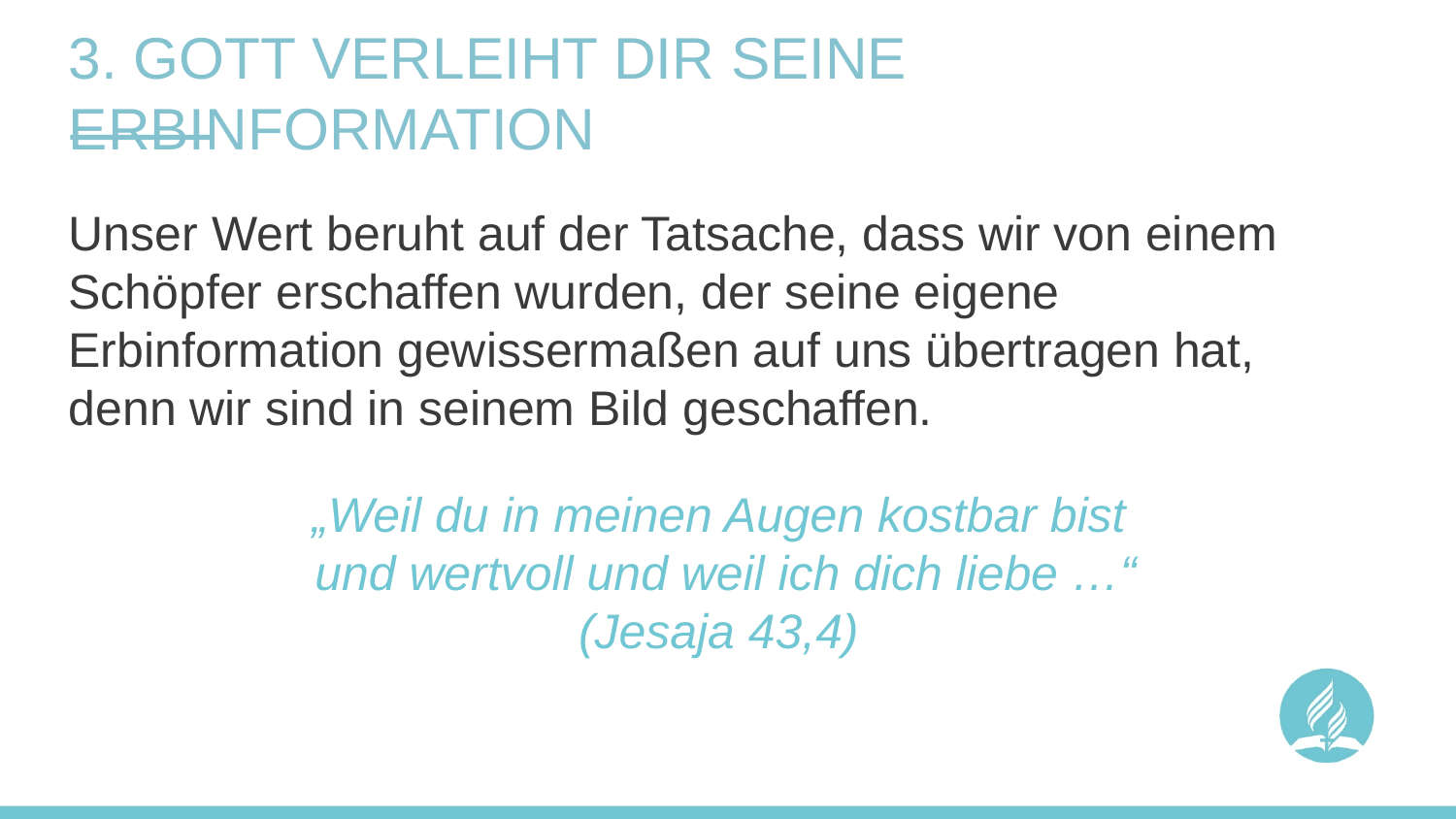

# 3. GOTT VERLEIHT DIR SEINE ERBINFORMATION
Unser Wert beruht auf der Tatsache, dass wir von einem Schöpfer erschaffen wurden, der seine eigene Erbinformation gewissermaßen auf uns übertragen hat, denn wir sind in seinem Bild geschaffen.

„Weil du in meinen Augen kostbar bist
 und wertvoll und weil ich dich liebe …“
(Jesaja 43,4)